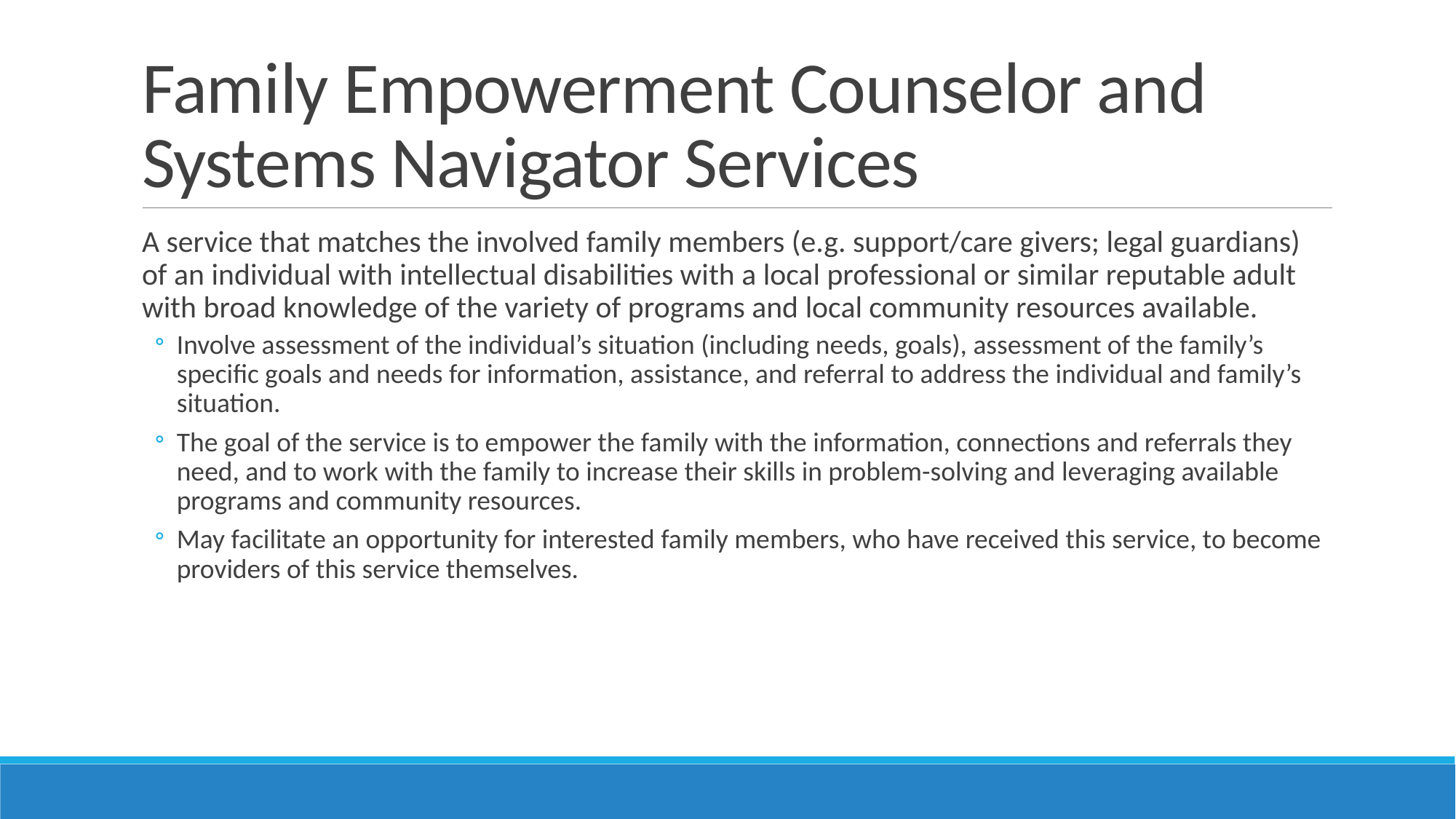

# Family Empowerment Counselor and Systems Navigator Services
A service that matches the involved family members (e.g. support/care givers; legal guardians) of an individual with intellectual disabilities with a local professional or similar reputable adult with broad knowledge of the variety of programs and local community resources available.
Involve assessment of the individual’s situation (including needs, goals), assessment of the family’s specific goals and needs for information, assistance, and referral to address the individual and family’s situation.
The goal of the service is to empower the family with the information, connections and referrals they need, and to work with the family to increase their skills in problem-solving and leveraging available programs and community resources.
May facilitate an opportunity for interested family members, who have received this service, to become providers of this service themselves.